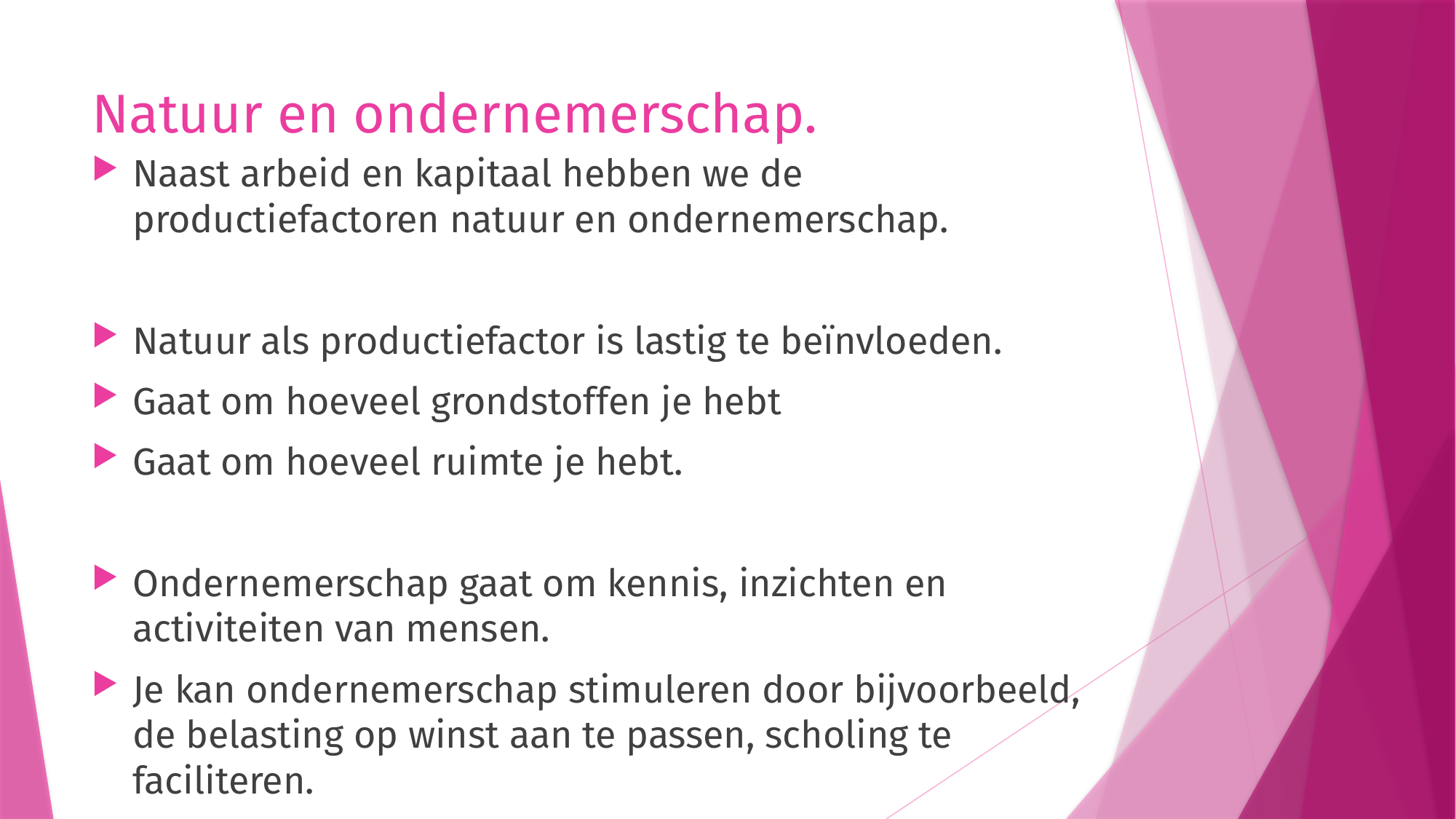

# Natuur en ondernemerschap.
Naast arbeid en kapitaal hebben we de productiefactoren natuur en ondernemerschap.

Natuur als productiefactor is lastig te beïnvloeden.
Gaat om hoeveel grondstoffen je hebt
Gaat om hoeveel ruimte je hebt.

Ondernemerschap gaat om kennis, inzichten en activiteiten van mensen.
Je kan ondernemerschap stimuleren door bijvoorbeeld, de belasting op winst aan te passen, scholing te faciliteren.